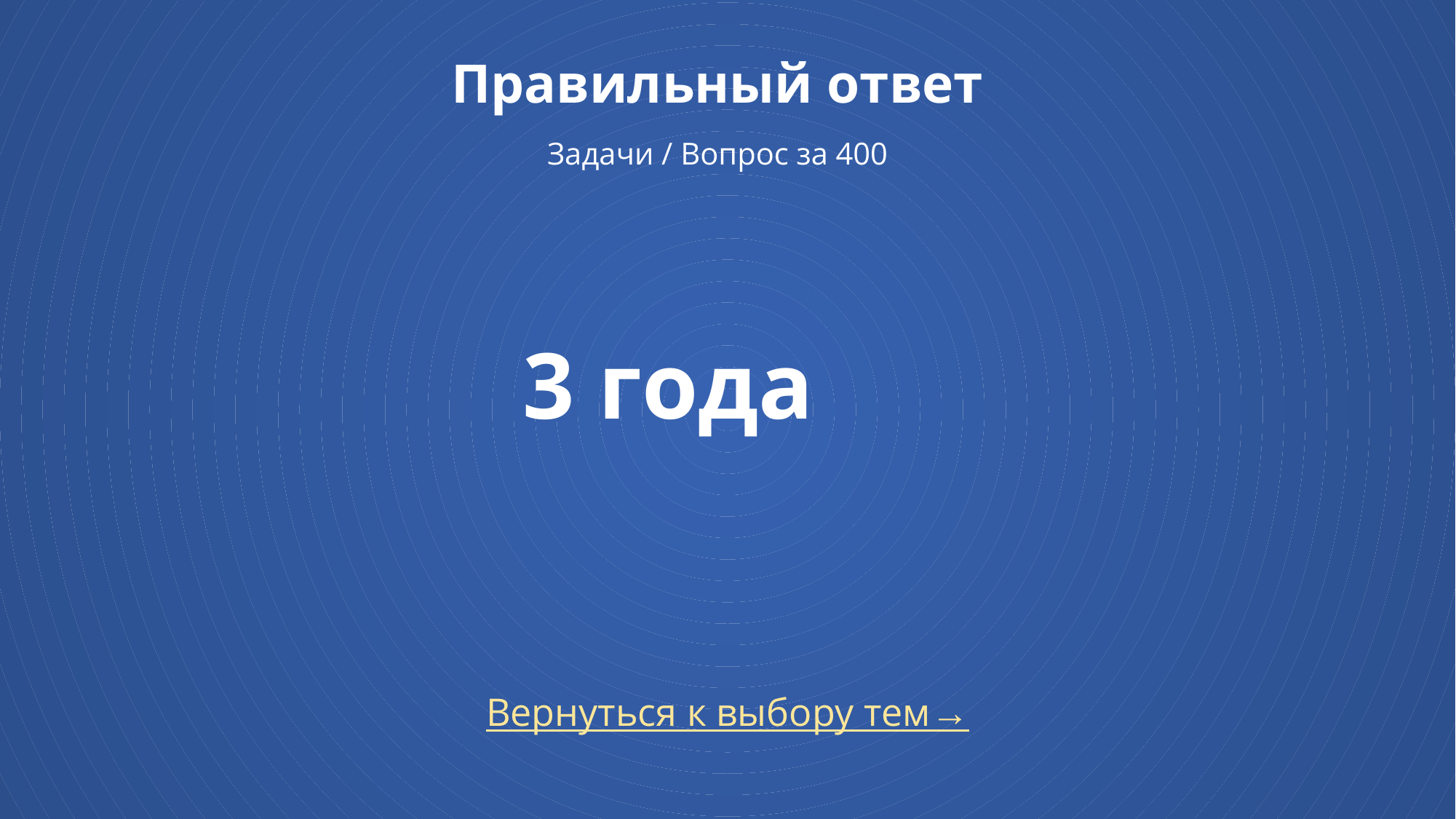

# Правильный ответ Задачи / Вопрос за 400
3 года
Вернуться к выбору тем→